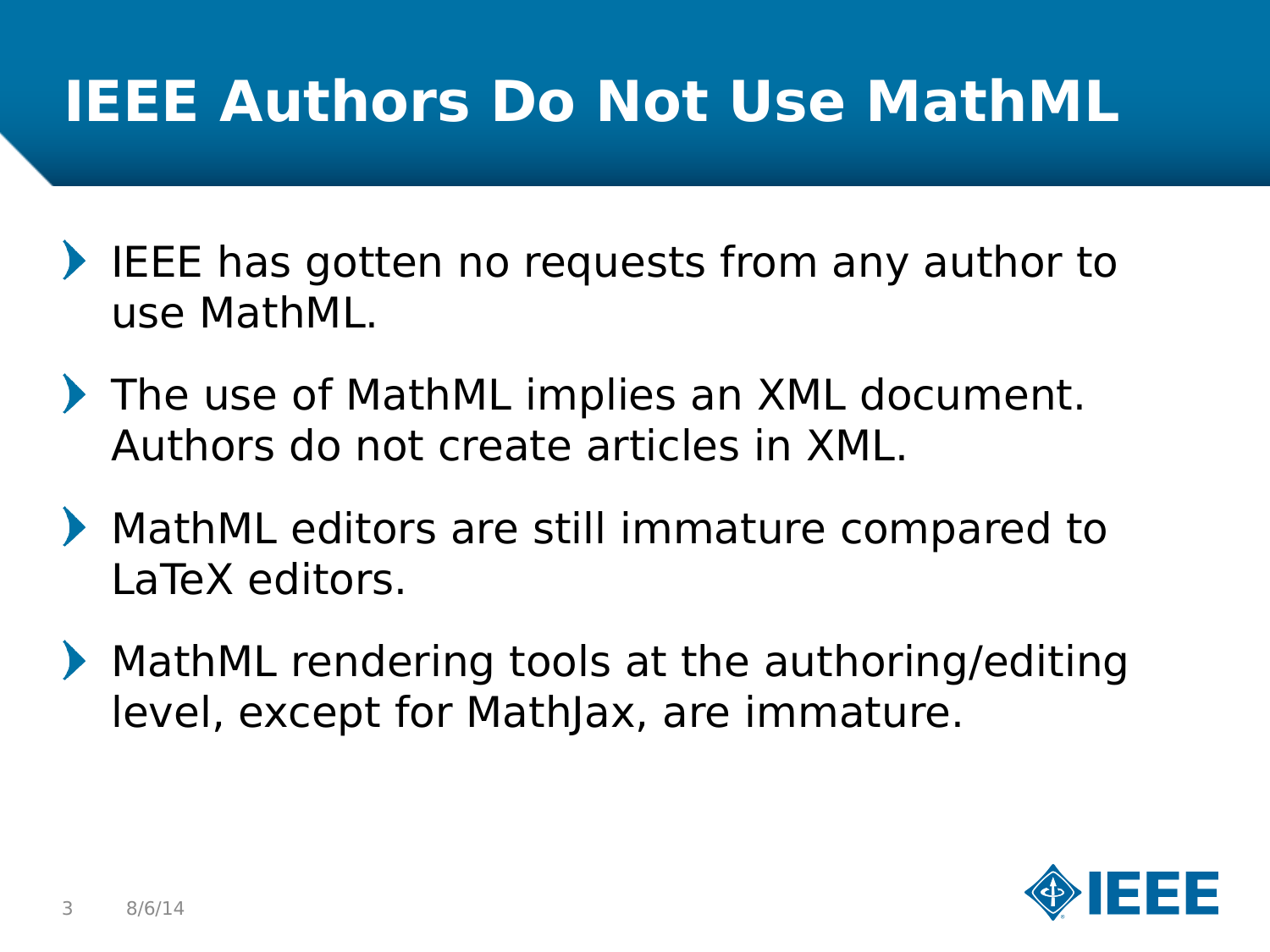

# IEEE Authors Do Not Use MathML
IEEE has gotten no requests from any author to use MathML.
The use of MathML implies an XML document. Authors do not create articles in XML.
MathML editors are still immature compared to LaTeX editors.
MathML rendering tools at the authoring/editing level, except for MathJax, are immature.

3
 8/6/14